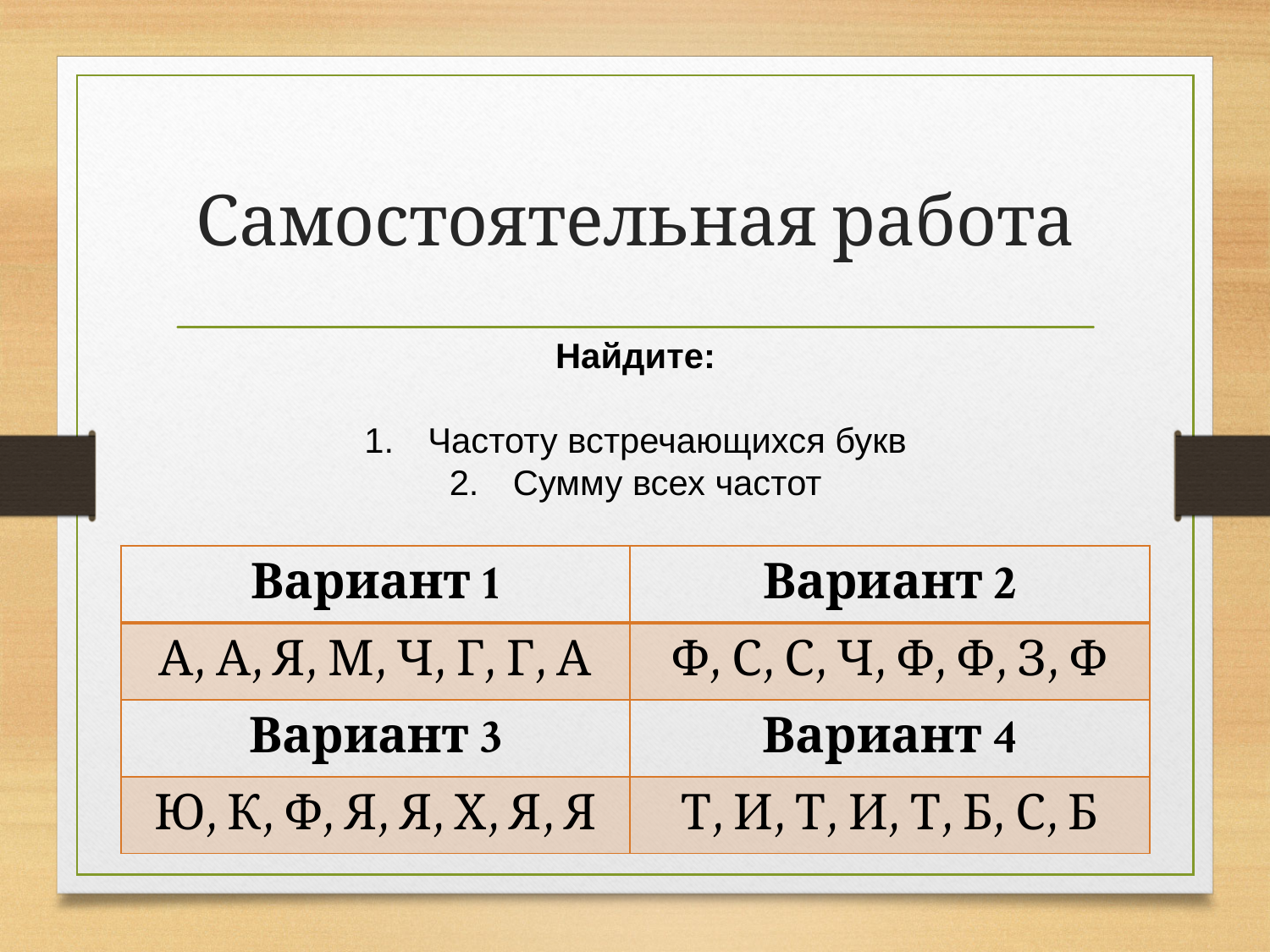

# Самостоятельная работа
Найдите:

Частоту встречающихся букв
Сумму всех частот
| Вариант 1 | Вариант 2 |
| --- | --- |
| А, А, Я, М, Ч, Г, Г, А | Ф, С, С, Ч, Ф, Ф, З, Ф |
| Вариант 3 | Вариант 4 |
| Ю, К, Ф, Я, Я, Х, Я, Я | Т, И, Т, И, Т, Б, С, Б |